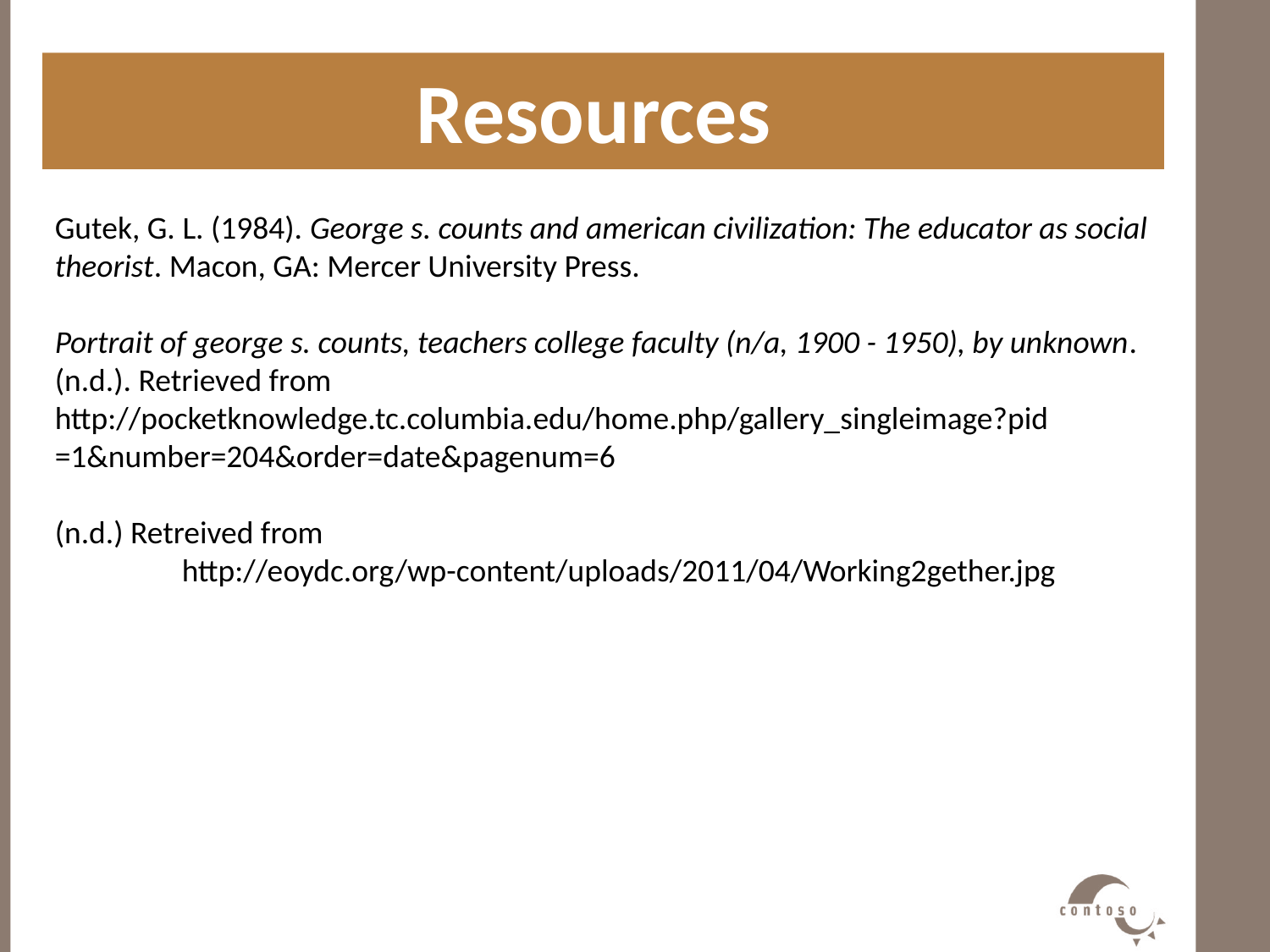

Resources
#
Gutek, G. L. (1984). George s. counts and american civilization: The educator as social 	theorist. Macon, GA: Mercer University Press.

Portrait of george s. counts, teachers college faculty (n/a, 1900 - 1950), by unknown. 	(n.d.). Retrieved from 	http://pocketknowledge.tc.columbia.edu/home.php/gallery_singleimage?pid	=1&number=204&order=date&pagenum=6

(n.d.) Retreived from
	http://eoydc.org/wp-content/uploads/2011/04/Working2gether.jpg